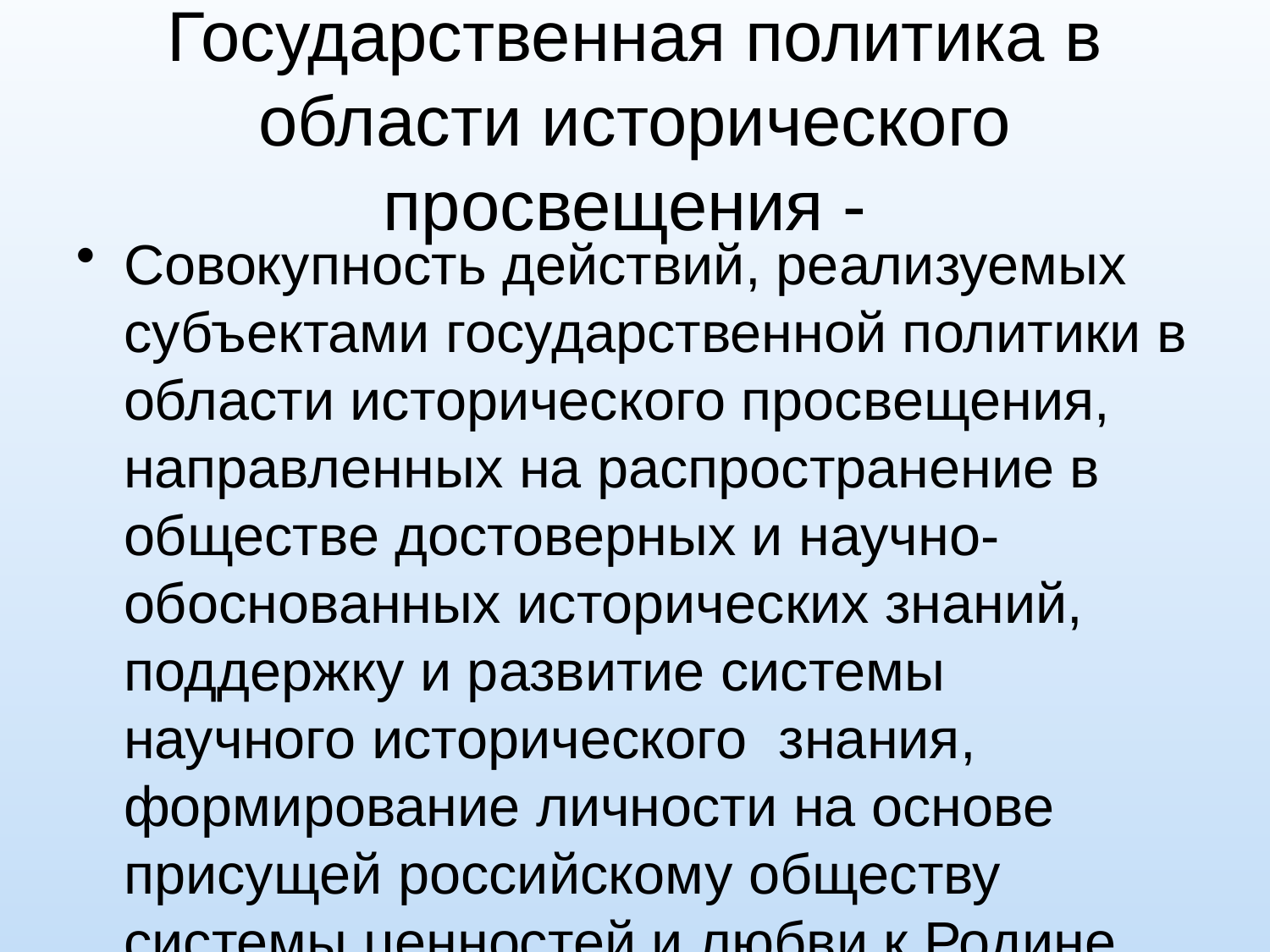

# Государственная политика в области исторического просвещения -
Совокупность действий, реализуемых субъектами государственной политики в области исторического просвещения, направленных на распространение в обществе достоверных и научно-обоснованных исторических знаний, поддержку и развитие системы научного исторического  знания, формирование личности на основе присущей российскому обществу системы ценностей и любви к Родине.